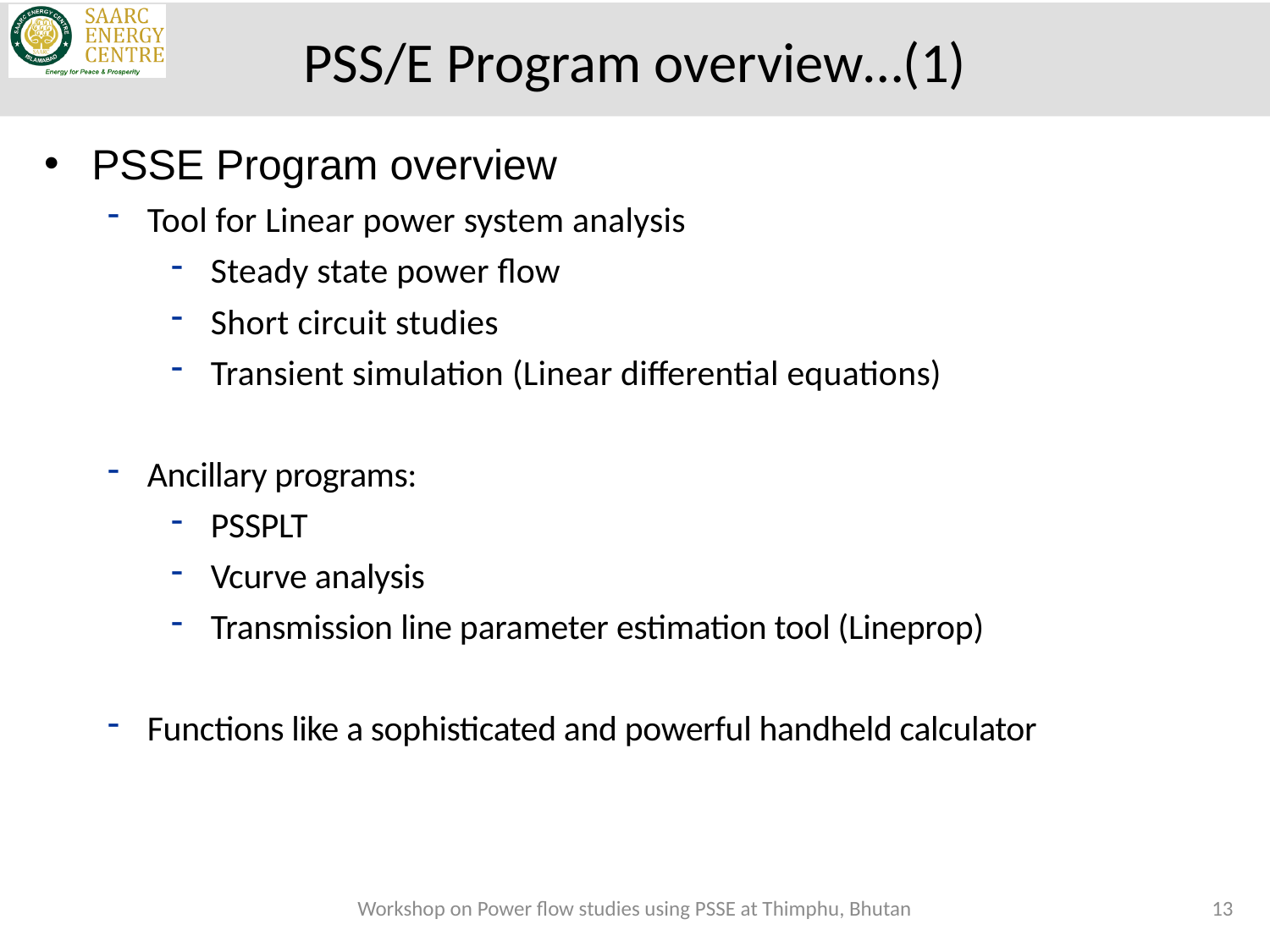

PSS/E Program overview…(1)
PSSE Program overview
Tool for Linear power system analysis
Steady state power flow
Short circuit studies
Transient simulation (Linear differential equations)

Ancillary programs:
PSSPLT
Vcurve analysis
Transmission line parameter estimation tool (Lineprop)

Functions like a sophisticated and powerful handheld calculator

Workshop on Power flow studies using PSSE at Thimphu, Bhutan
13